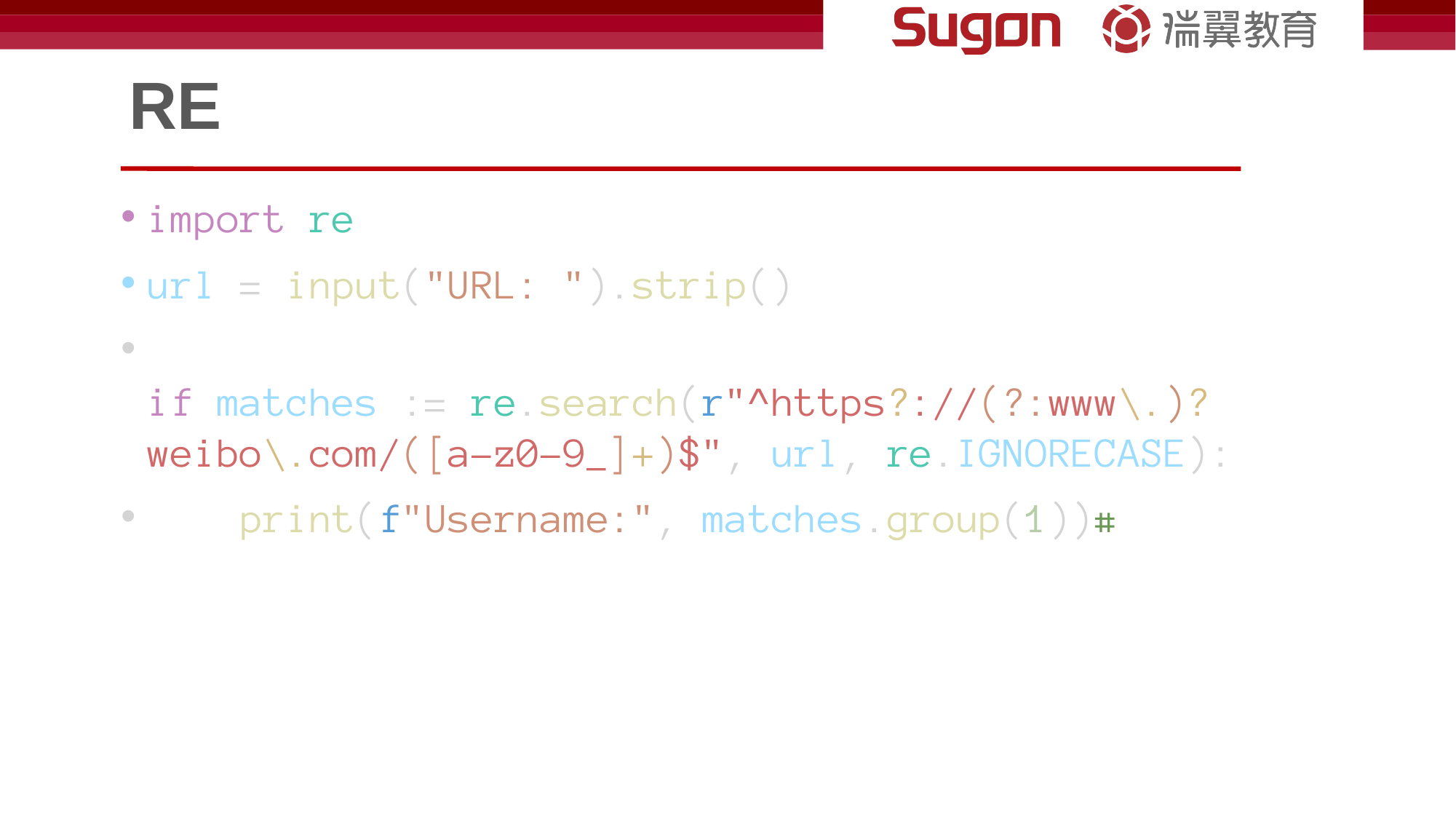

# RE
import re
url = input("URL: ").strip()
if matches := re.search(r"^https?://(?:www\.)?weibo\.com/([a-z0-9_]+)$", url, re.IGNORECASE):
    print(f"Username:", matches.group(1))#